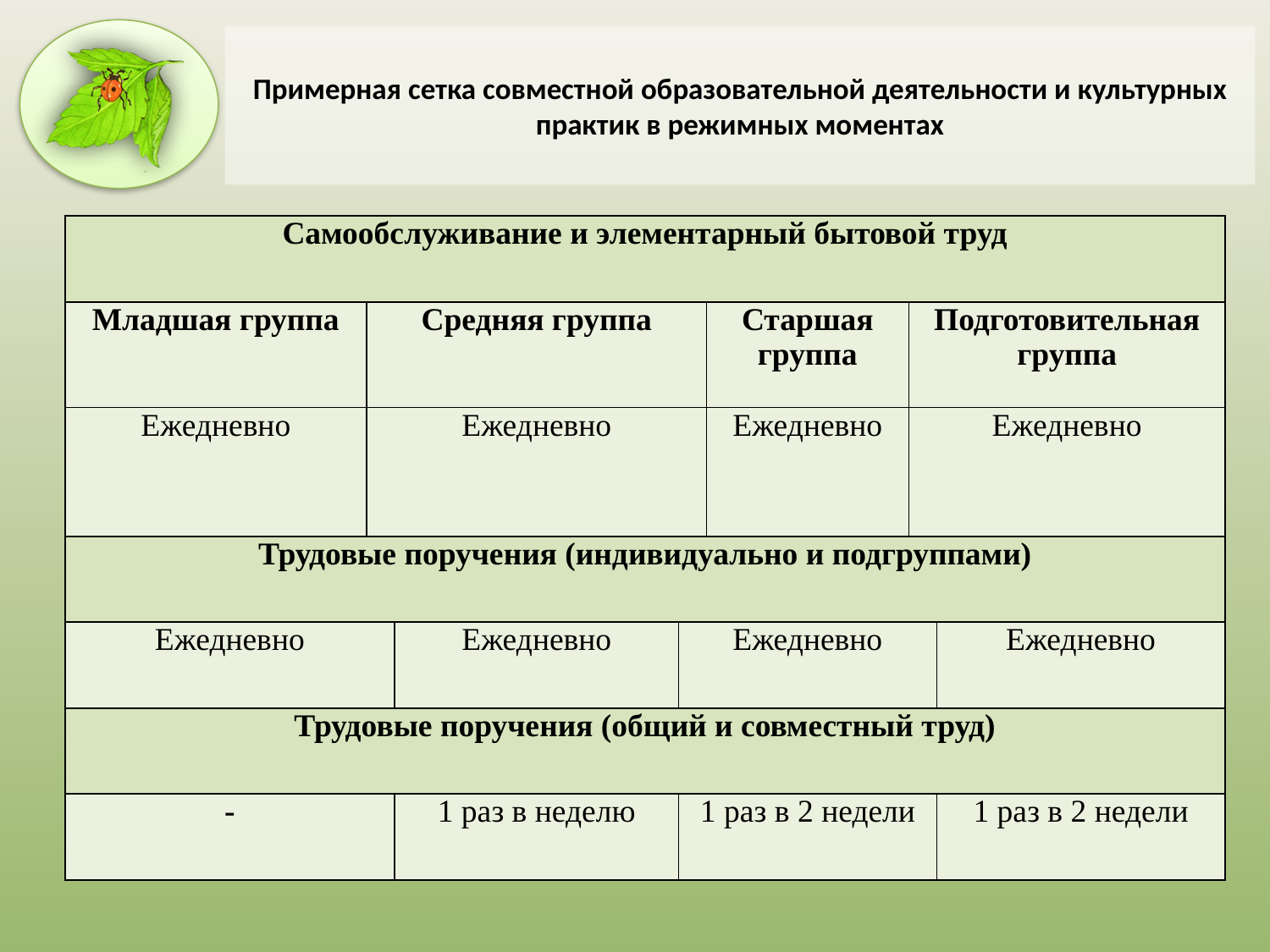

# Примерная сетка совместной образовательной деятельности и культурных практик в режимных моментах
| Самообслуживание и элементарный бытовой труд |  |  |  |  |  |  |
| --- | --- | --- | --- | --- | --- | --- |
| Младшая группа | Средняя группа |  |  | Старшая группа | Подготовительная группа |  |
| Ежедневно | Ежедневно |  |  | Ежедневно | Ежедневно |  |
| Трудовые поручения (индивидуально и подгруппами) |  |  |  |  |  |  |
| Ежедневно |  | Ежедневно | Ежедневно |  |  | Ежедневно |
| Трудовые поручения (общий и совместный труд) |  |  |  |  |  |  |
| - |  | 1 раз в неделю | 1 раз в 2 недели |  |  | 1 раз в 2 недели |